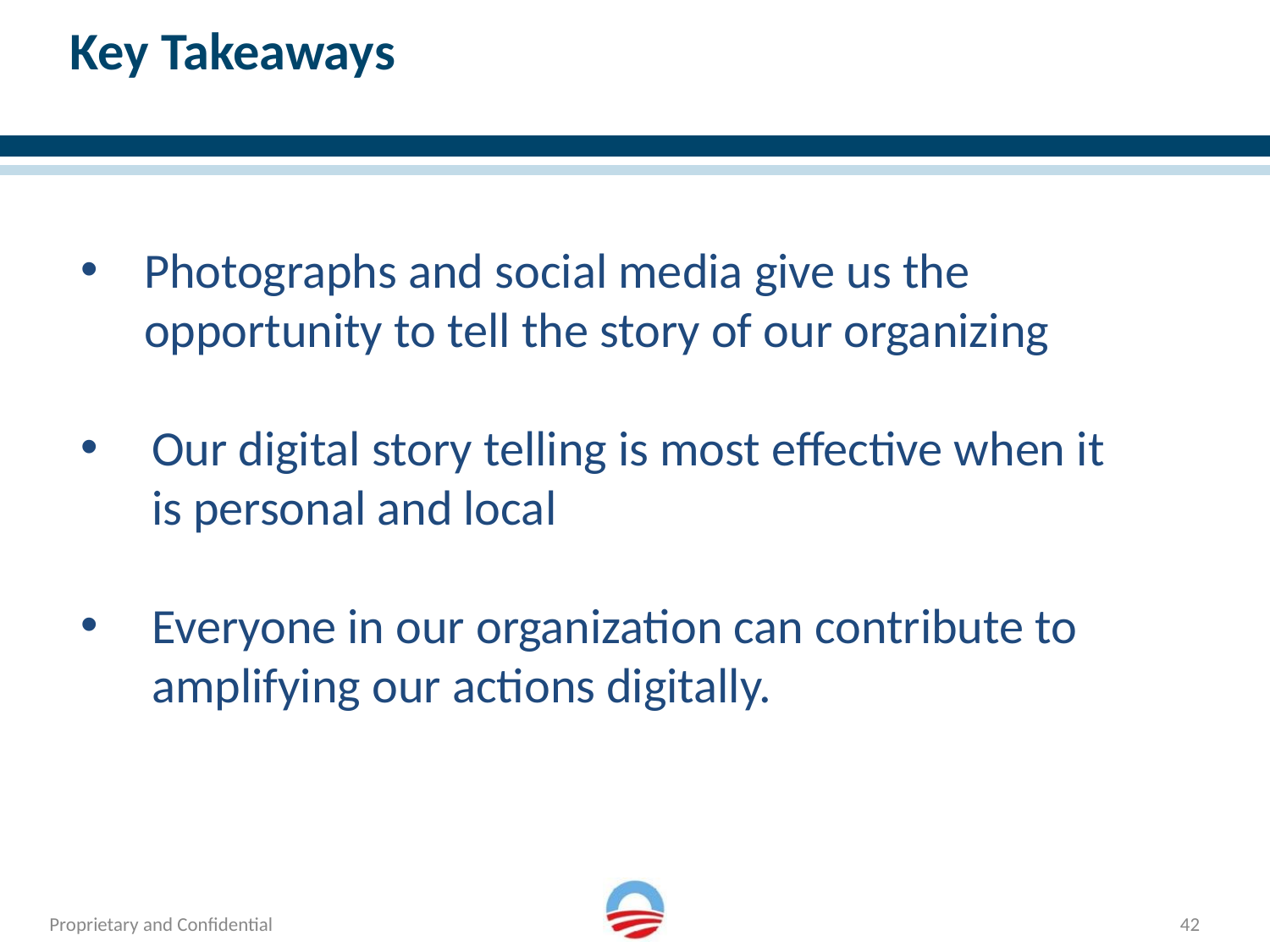

# Key Takeaways
Photographs and social media give us the opportunity to tell the story of our organizing

Our digital story telling is most effective when it is personal and local

Everyone in our organization can contribute to amplifying our actions digitally.
42